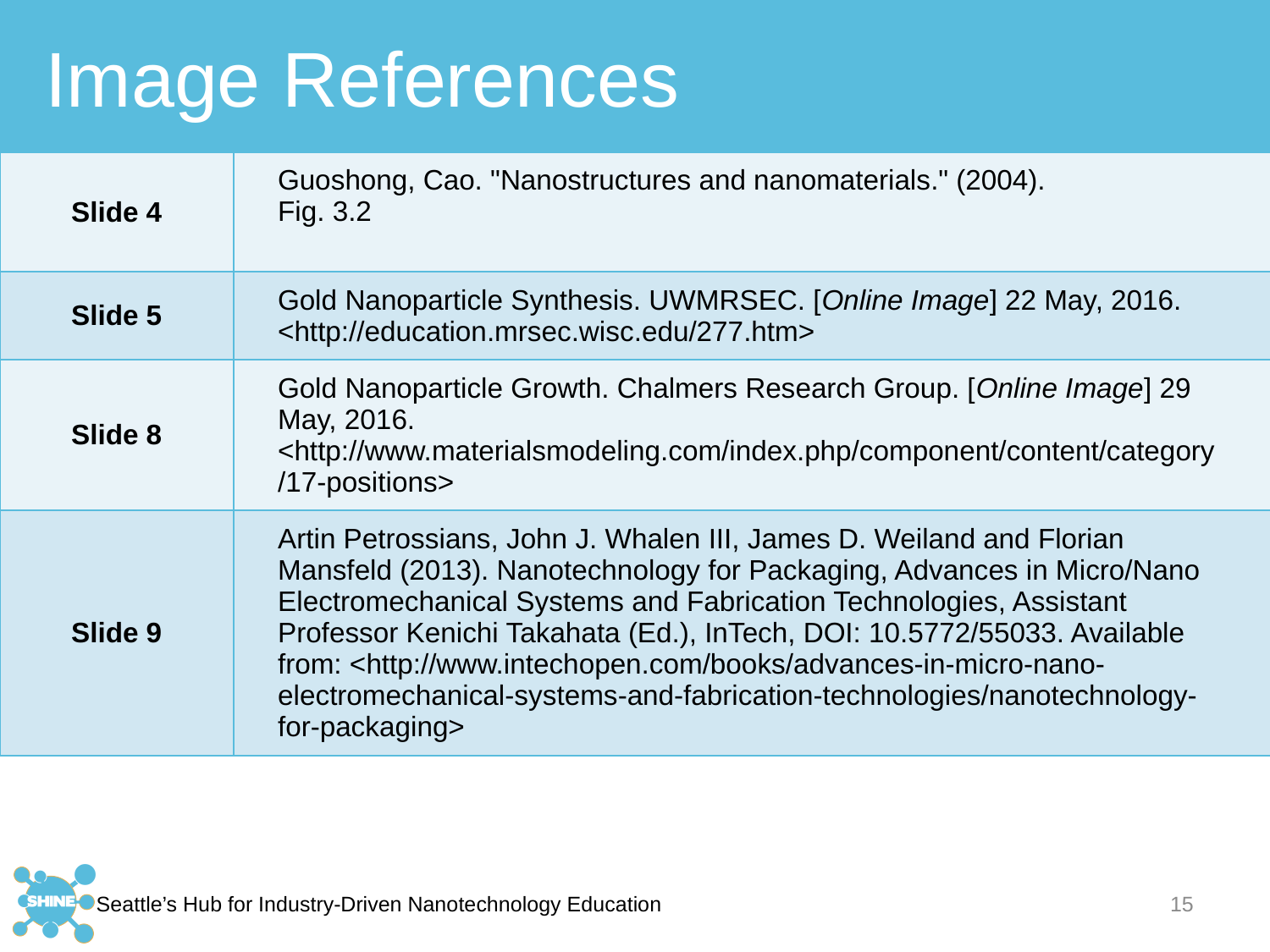

# Image References
| Slide 4 | Guoshong, Cao. "Nanostructures and nanomaterials." (2004). Fig. 3.2 |
| --- | --- |
| Slide 5 | Gold Nanoparticle Synthesis. UWMRSEC. [Online Image] 22 May, 2016. <http://education.mrsec.wisc.edu/277.htm> |
| Slide 8 | Gold Nanoparticle Growth. Chalmers Research Group. [Online Image] 29 May, 2016. <http://www.materialsmodeling.com/index.php/component/content/category/17-positions> |
| Slide 9 | Artin Petrossians, John J. Whalen III, James D. Weiland and Florian Mansfeld (2013). Nanotechnology for Packaging, Advances in Micro/Nano Electromechanical Systems and Fabrication Technologies, Assistant Professor Kenichi Takahata (Ed.), InTech, DOI: 10.5772/55033. Available from: <http://www.intechopen.com/books/advances-in-micro-nano-electromechanical-systems-and-fabrication-technologies/nanotechnology-for-packaging> |
15